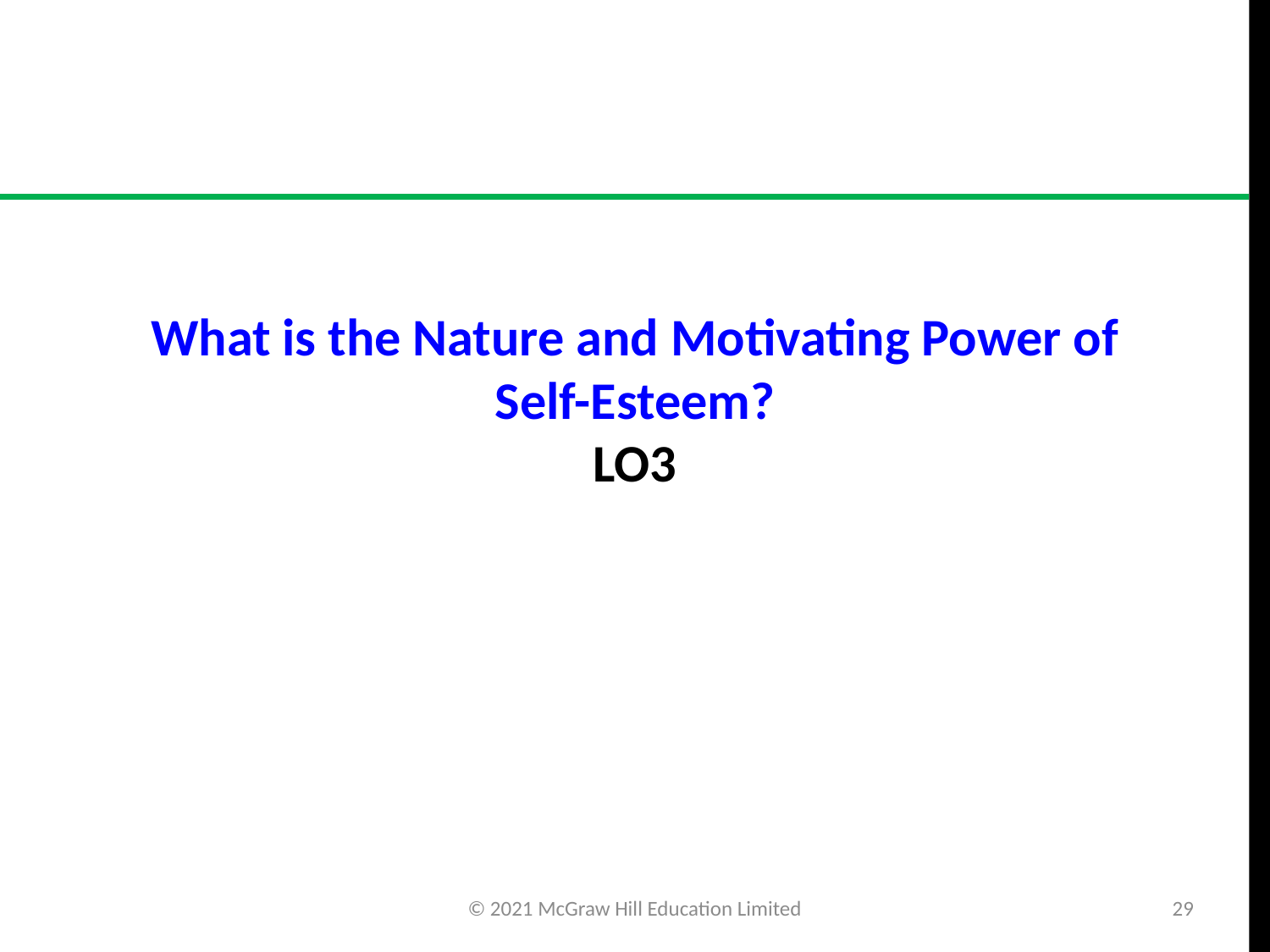

# What is the Nature and Motivating Power of Self-Esteem? LO3

© 2021 McGraw Hill Education Limited
29